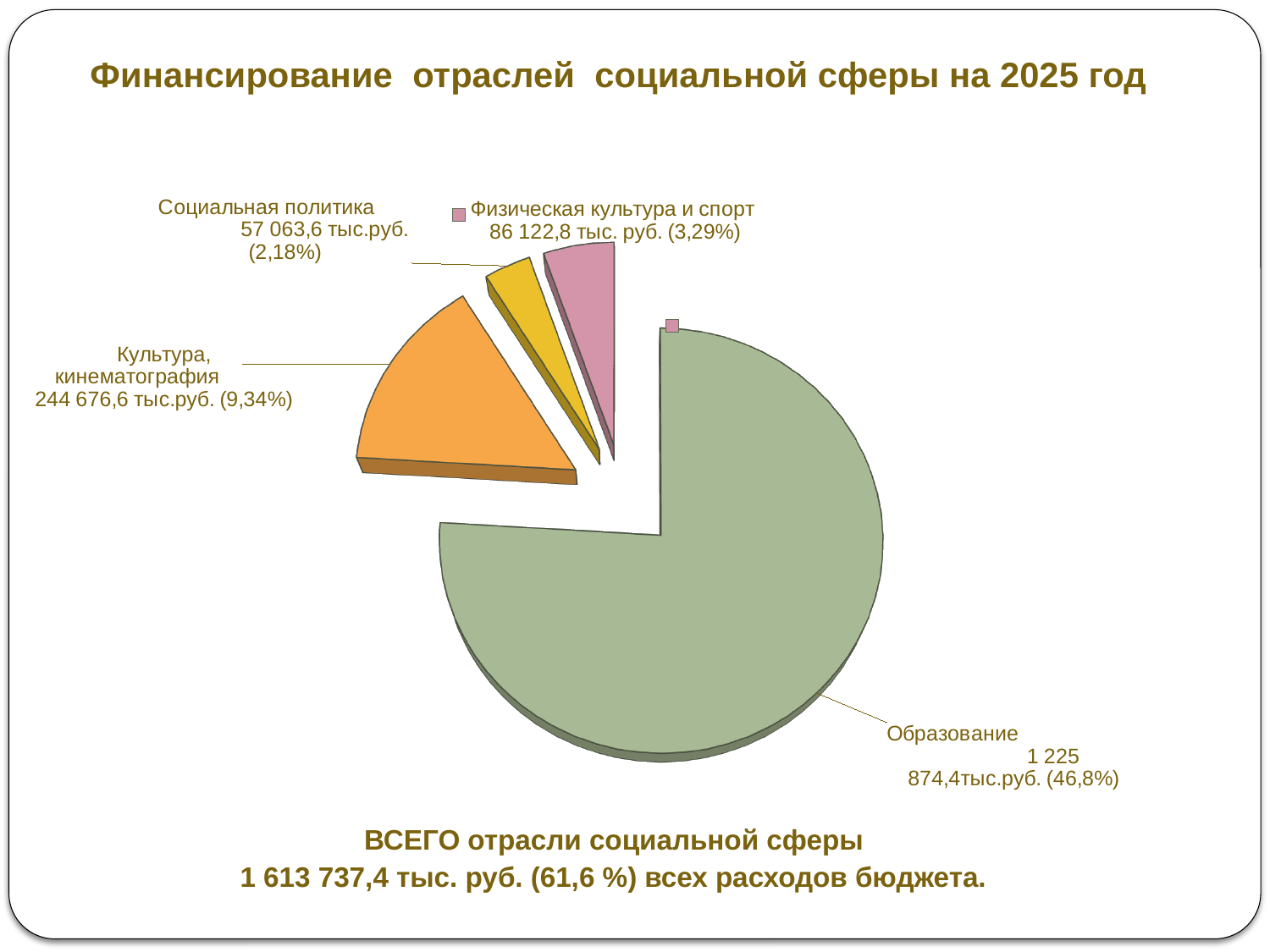

Финансирование  отраслей  социальной сферы на 2025 год

[unsupported chart]

ВСЕГО отрасли социальной сферы
1 613 737,4 тыс. руб. (61,6 %) всех расходов бюджета.